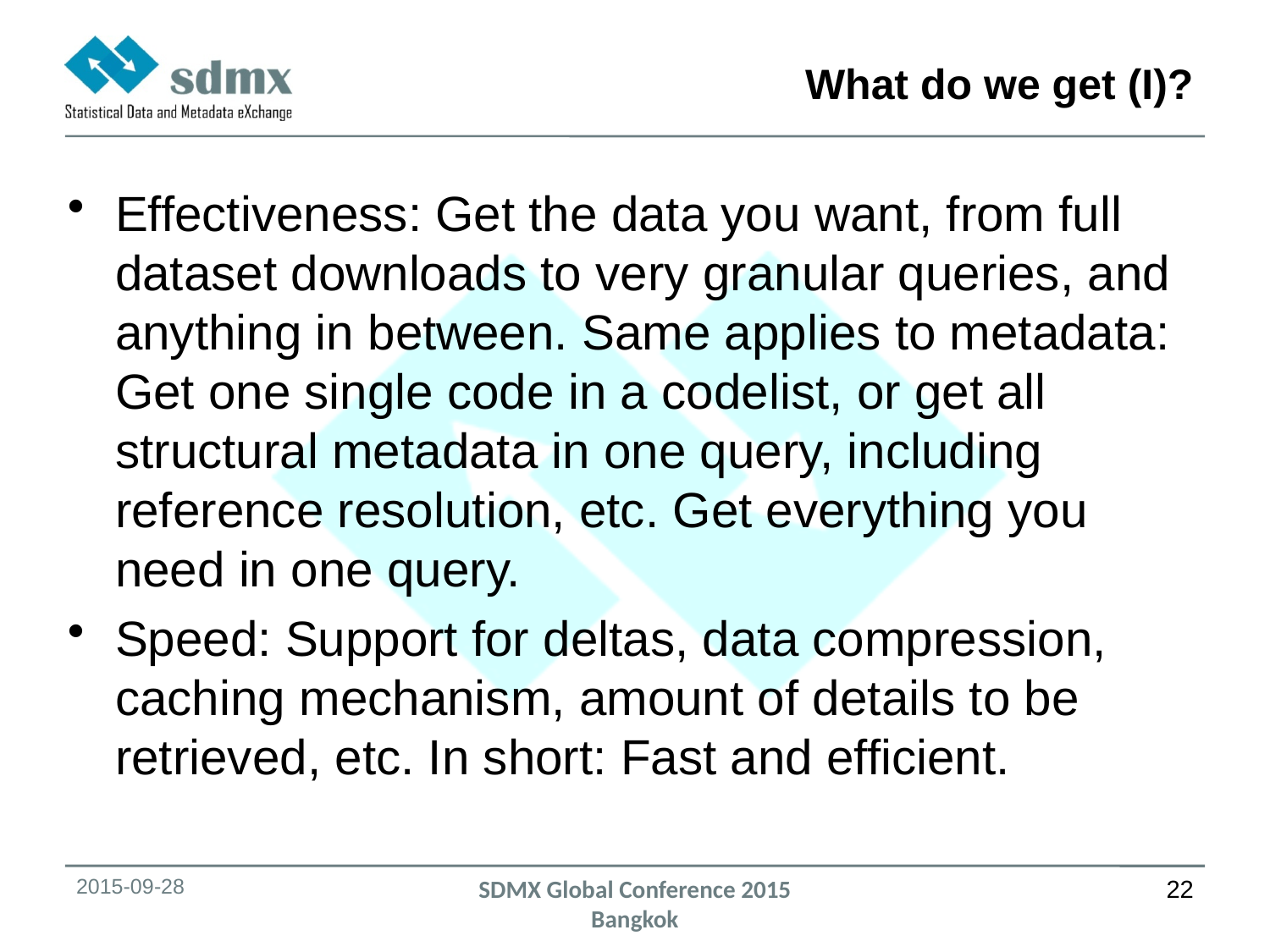

# What do we get (I)?
Effectiveness: Get the data you want, from full dataset downloads to very granular queries, and anything in between. Same applies to metadata: Get one single code in a codelist, or get all structural metadata in one query, including reference resolution, etc. Get everything you need in one query.
Speed: Support for deltas, data compression, caching mechanism, amount of details to be retrieved, etc. In short: Fast and efficient.

2015-09-28
SDMX Global Conference 2015
Bangkok
22